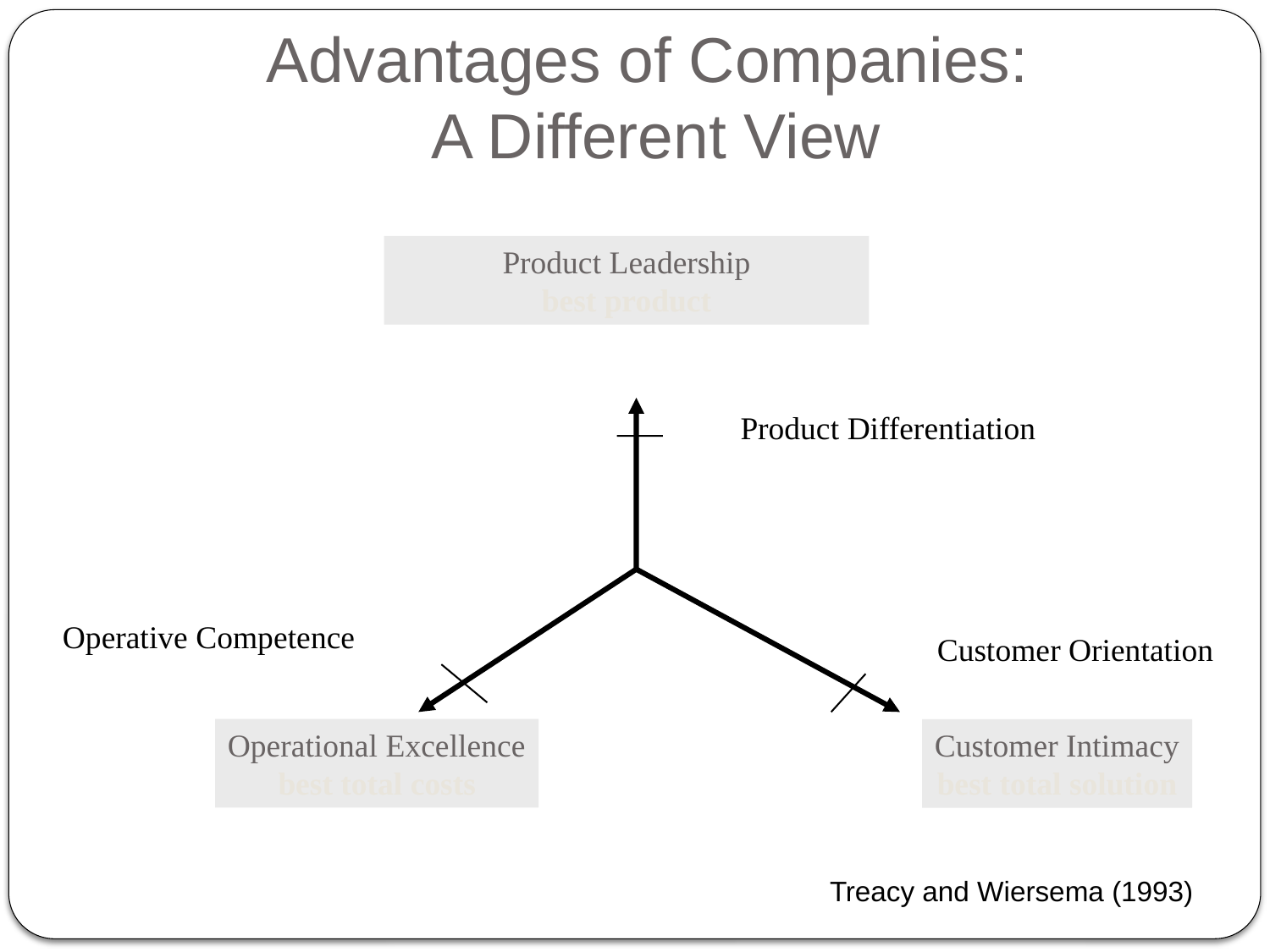

# Advantages of Companies: A Different View
Product Leadership
best product

Product Differentiation

Operative Competence
Customer Orientation

Operational Excellence
best total costs
Customer Intimacy
best total solution
Treacy and Wiersema (1993)